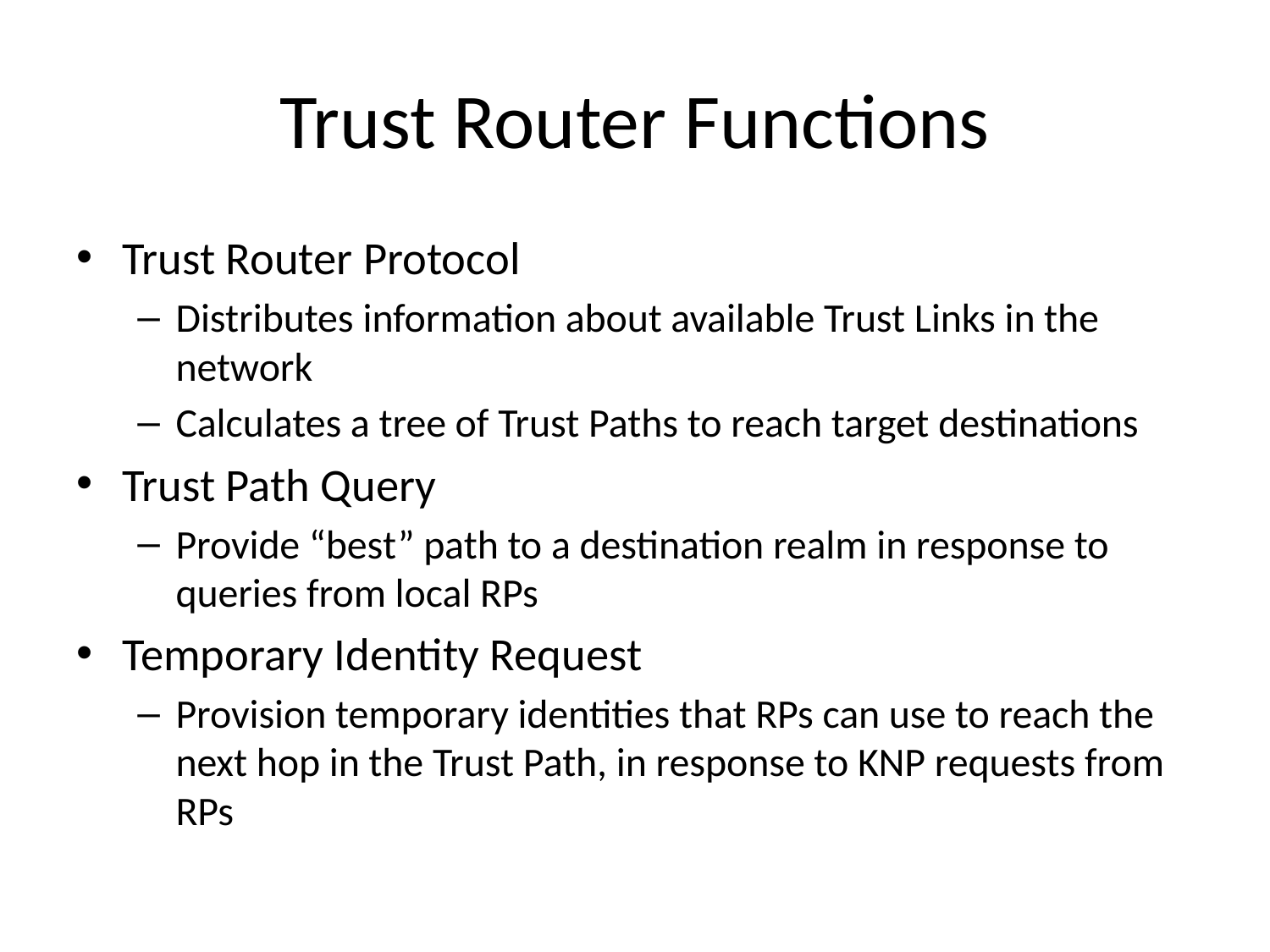

# Trust Router Functions
Trust Router Protocol
Distributes information about available Trust Links in the network
Calculates a tree of Trust Paths to reach target destinations
Trust Path Query
Provide “best” path to a destination realm in response to queries from local RPs
Temporary Identity Request
Provision temporary identities that RPs can use to reach the next hop in the Trust Path, in response to KNP requests from RPs